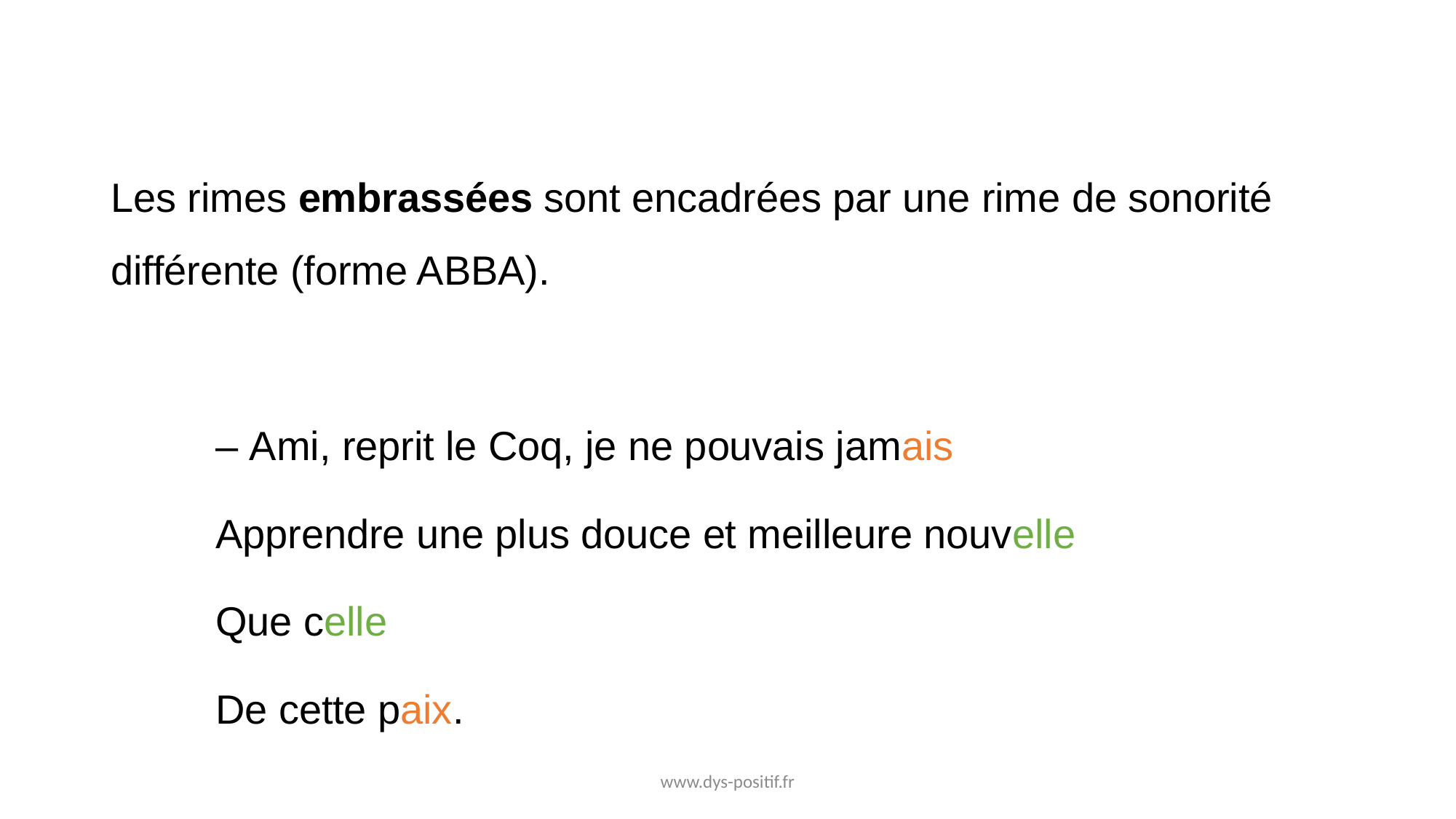

Les rimes embrassées sont encadrées par une rime de sonorité différente (forme ABBA).

	– Ami, reprit le Coq, je ne pouvais jamais
	Apprendre une plus douce et meilleure nouvelle
	Que celle
	De cette paix.

www.dys-positif.fr